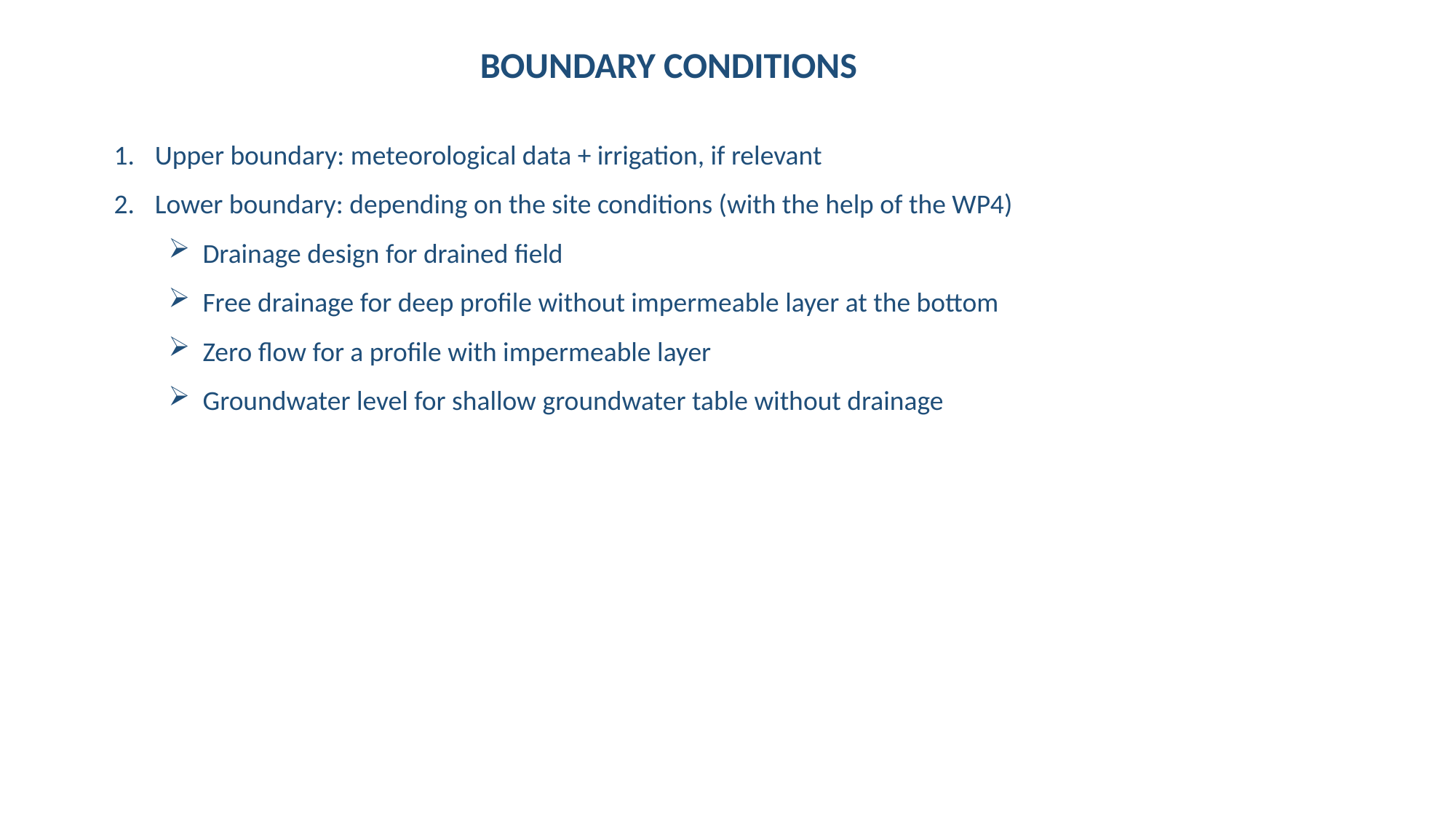

BOUNDARY CONDITIONS
Upper boundary: meteorological data + irrigation, if relevant
Lower boundary: depending on the site conditions (with the help of the WP4)
Drainage design for drained field
Free drainage for deep profile without impermeable layer at the bottom
Zero flow for a profile with impermeable layer
Groundwater level for shallow groundwater table without drainage